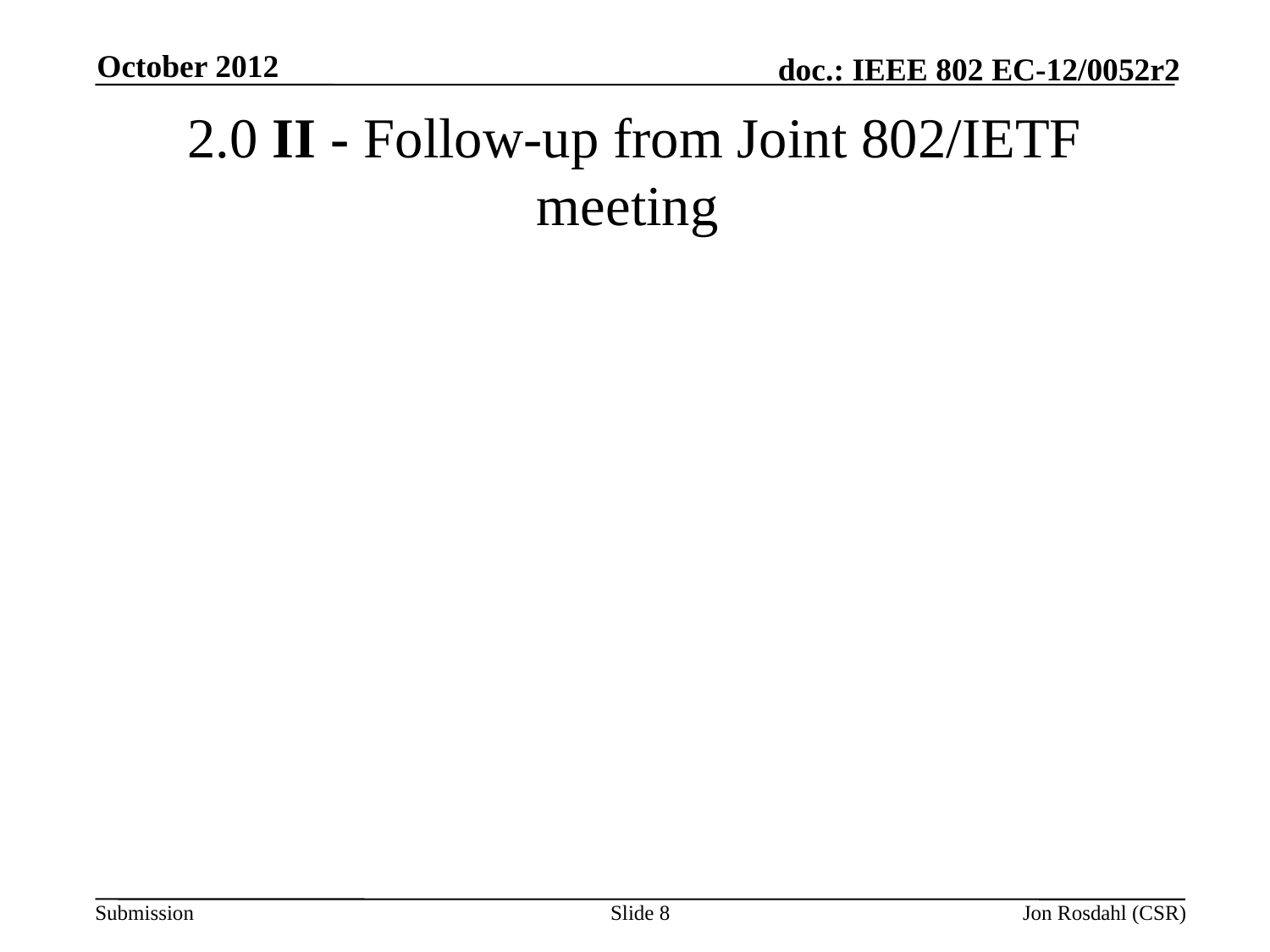

October 2012
# 2.0 II - Follow-up from Joint 802/IETF meeting

Slide 8
Jon Rosdahl (CSR)